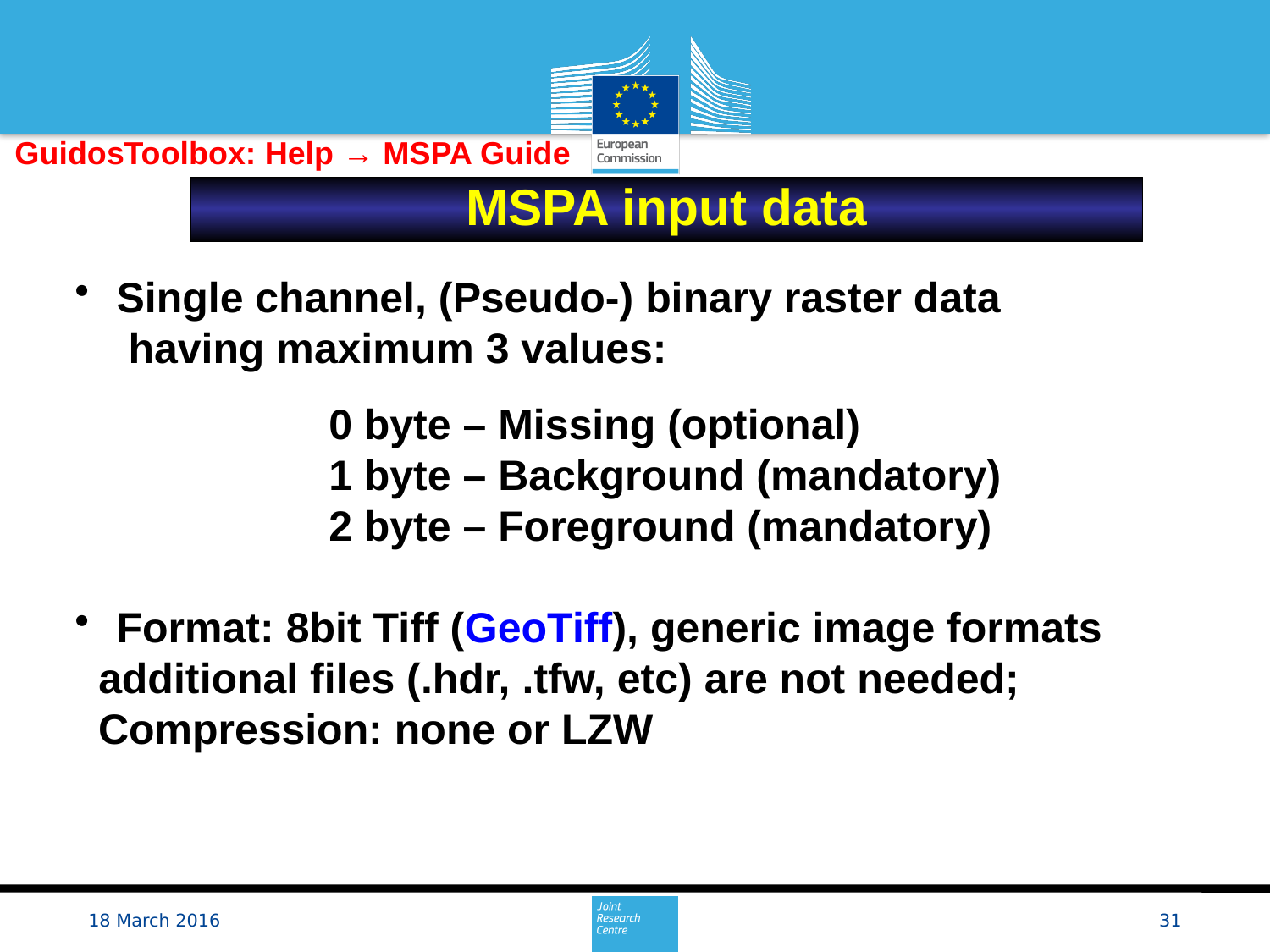

GuidosToolbox: Help → MSPA Guide
MSPA input data
 Single channel, (Pseudo-) binary raster data
  having maximum 3 values:
		0 byte – Missing (optional)
		1 byte – Background (mandatory)
		2 byte – Foreground (mandatory)

 Format: 8bit Tiff (GeoTiff), generic image formats
  additional files (.hdr, .tfw, etc) are not needed;
  Compression: none or LZW

18 March 2016
31